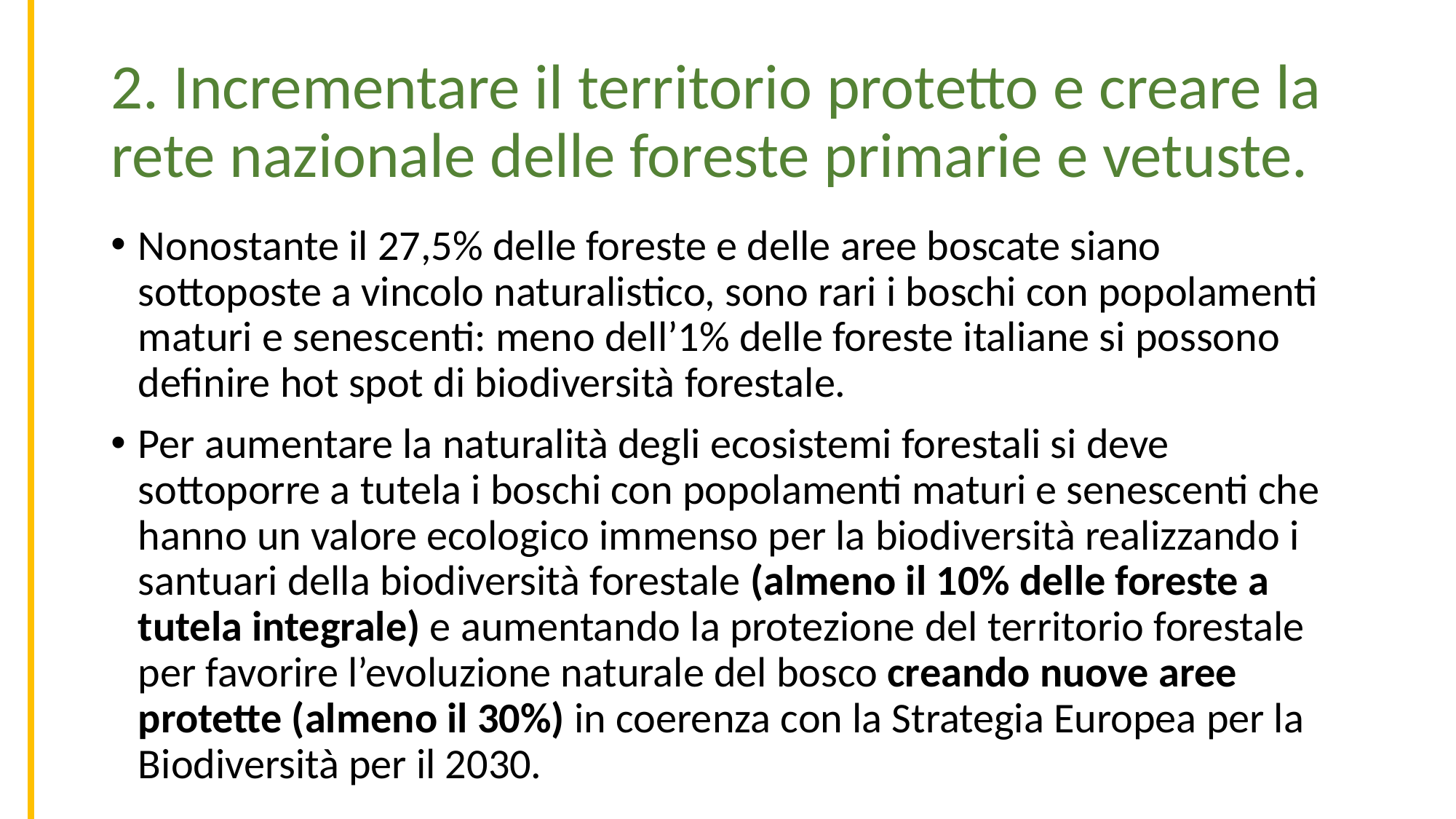

2. Incrementare il territorio protetto e creare la rete nazionale delle foreste primarie e vetuste.
Nonostante il 27,5% delle foreste e delle aree boscate siano sottoposte a vincolo naturalistico, sono rari i boschi con popolamenti maturi e senescenti: meno dell’1% delle foreste italiane si possono definire hot spot di biodiversità forestale.
Per aumentare la naturalità degli ecosistemi forestali si deve sottoporre a tutela i boschi con popolamenti maturi e senescenti che hanno un valore ecologico immenso per la biodiversità realizzando i santuari della biodiversità forestale (almeno il 10% delle foreste a tutela integrale) e aumentando la protezione del territorio forestale per favorire l’evoluzione naturale del bosco creando nuove aree protette (almeno il 30%) in coerenza con la Strategia Europea per la Biodiversità per il 2030.